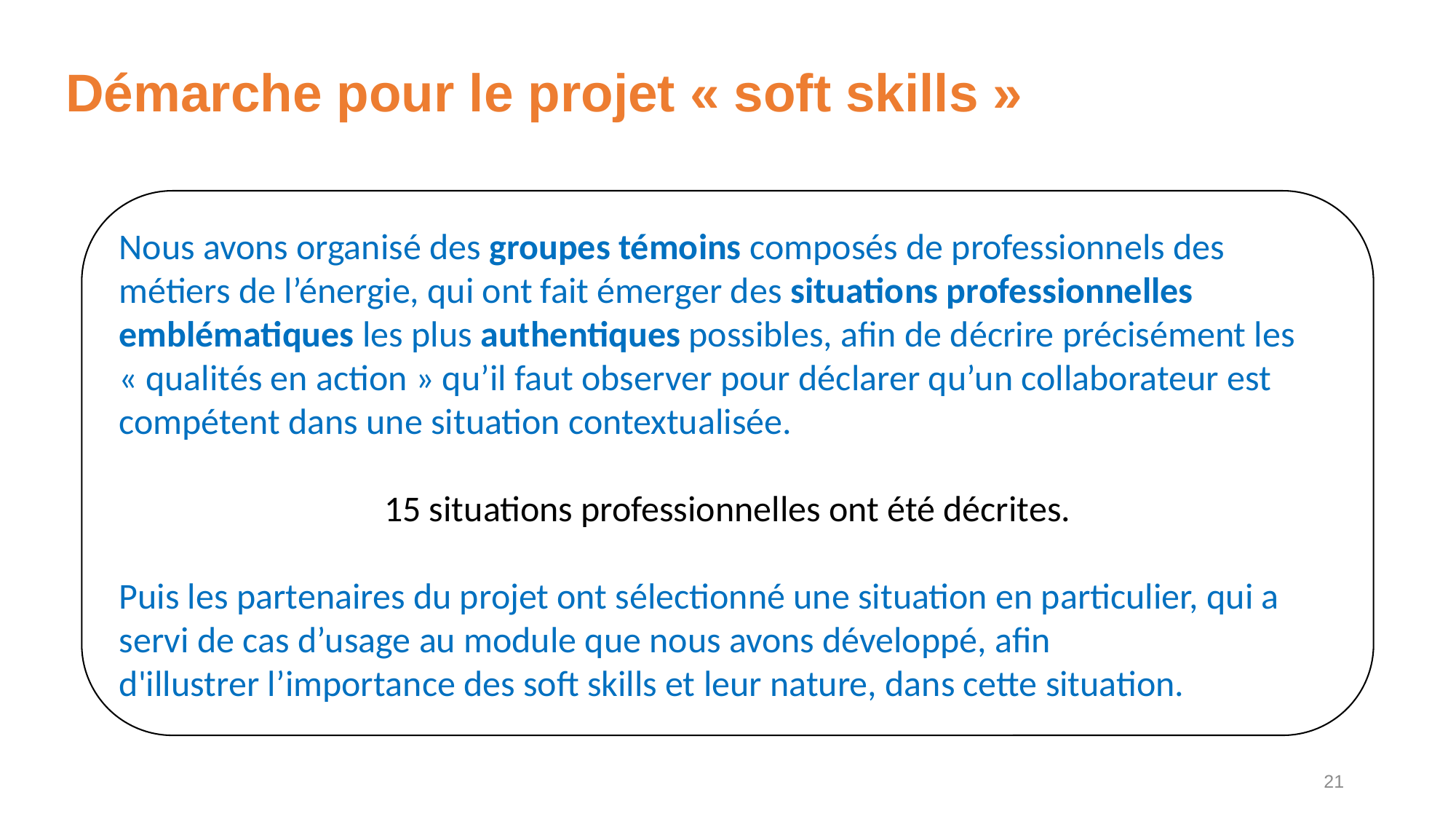

# Démarche pour le projet « soft skills »
Nous avons organisé des groupes témoins composés de professionnels des métiers de l’énergie, qui ont fait émerger des situations professionnelles emblématiques les plus authentiques possibles, afin de décrire précisément les « qualités en action » qu’il faut observer pour déclarer qu’un collaborateur est compétent dans une situation contextualisée.

15 situations professionnelles ont été décrites.

Puis les partenaires du projet ont sélectionné une situation en particulier, qui a servi de cas d’usage au module que nous avons développé, afin d'illustrer l’importance des soft skills et leur nature, dans cette situation.
SAVOIR
-ÊTRE
SAVOIR
-FAIRE